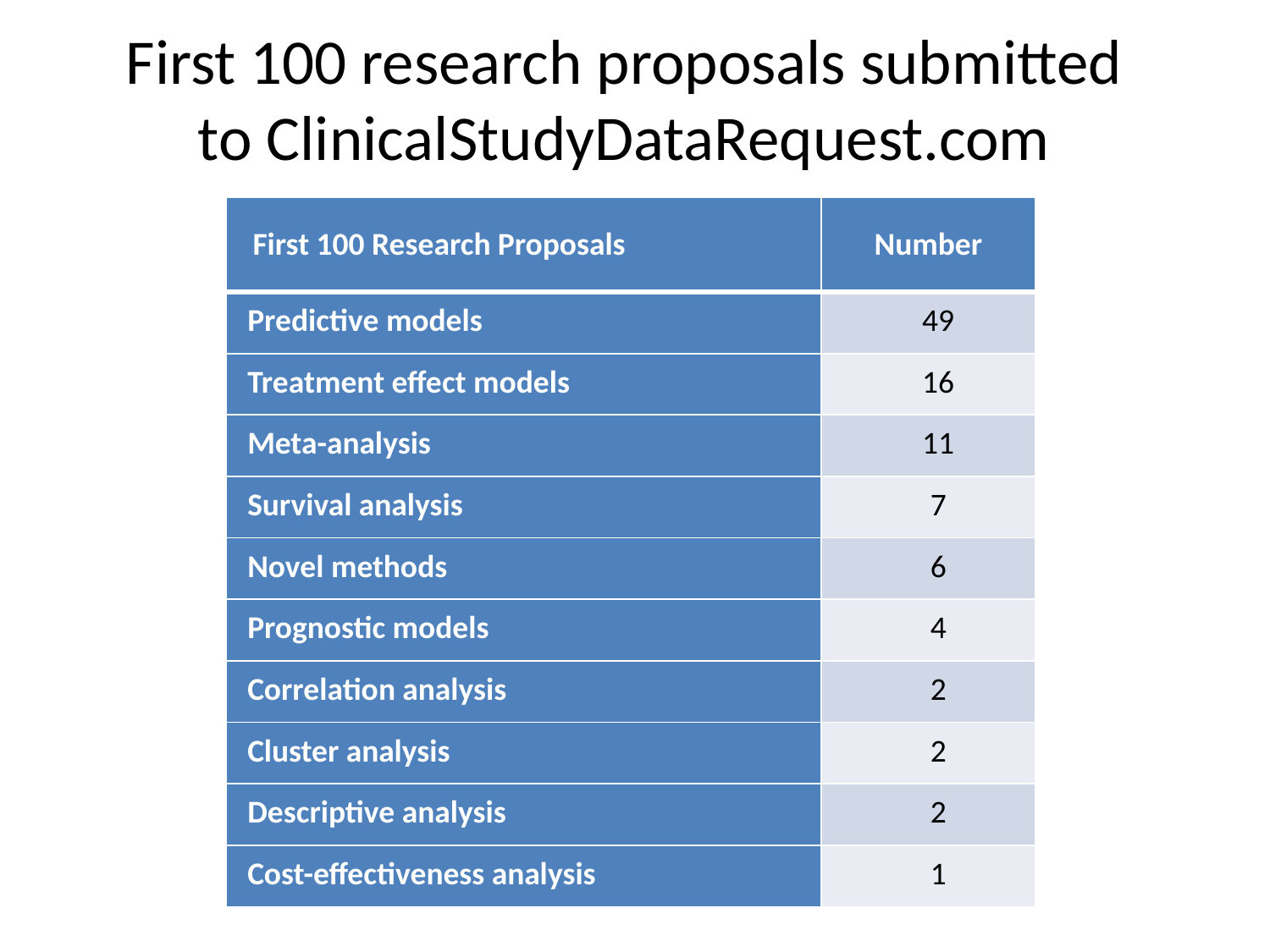

First 100 research proposals submitted to ClinicalStudyDataRequest.com
| First 100 Research Proposals | Number |
| --- | --- |
| Predictive models | 49 |
| Treatment effect models | 16 |
| Meta-analysis | 11 |
| Survival analysis | 7 |
| Novel methods | 6 |
| Prognostic models | 4 |
| Correlation analysis | 2 |
| Cluster analysis | 2 |
| Descriptive analysis | 2 |
| Cost-effectiveness analysis | 1 |